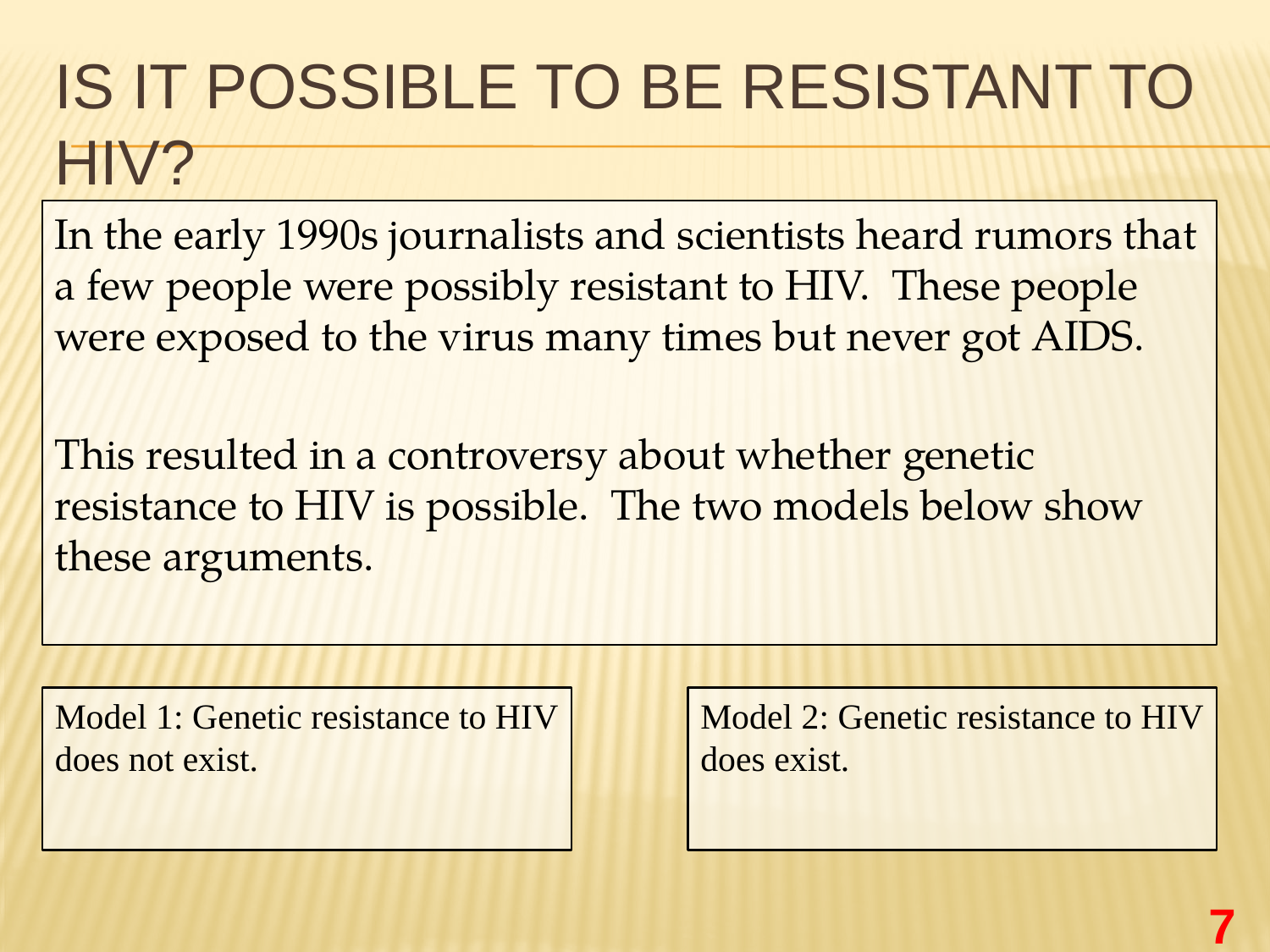

# Is it possible to be Resistant TO HIV?
In the early 1990s journalists and scientists heard rumors that a few people were possibly resistant to HIV.  These people were exposed to the virus many times but never got AIDS.

This resulted in a controversy about whether genetic resistance to HIV is possible.  The two models below show these arguments.
Model 1: Genetic resistance to HIV does not exist.

Model 2: Genetic resistance to HIV does exist.

7